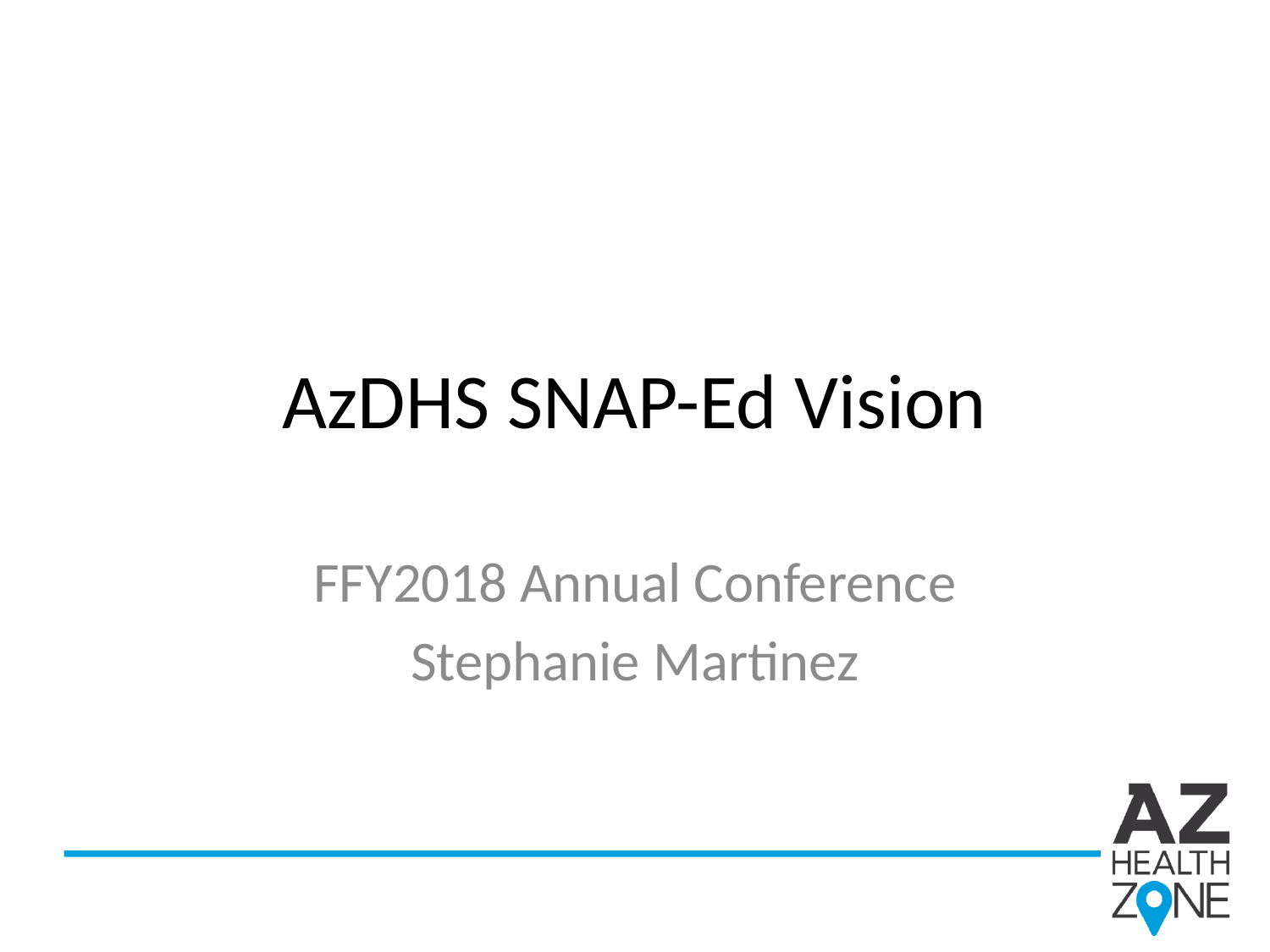

# AzDHS SNAP-Ed Vision
FFY2018 Annual Conference
Stephanie Martinez